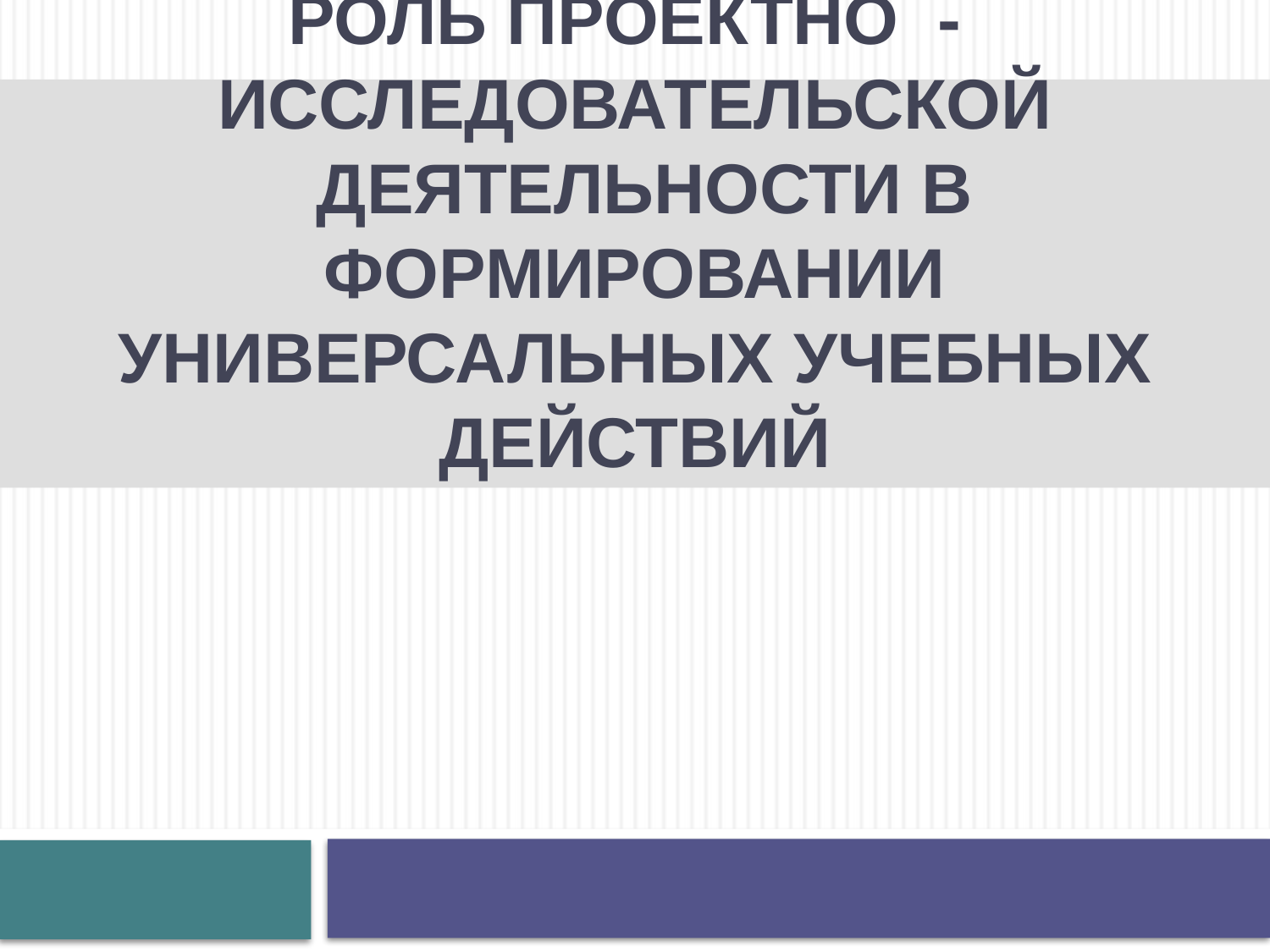

# РОЛЬ ПРОЕКТНО  -  ИССЛЕДОВАТЕЛЬСКОЙ ДЕЯТЕЛЬНОСТИ В ФОРМИРОВАНИИ УНИВЕРСАЛЬНЫХ УЧЕБНЫХ ДЕЙСТВИЙ